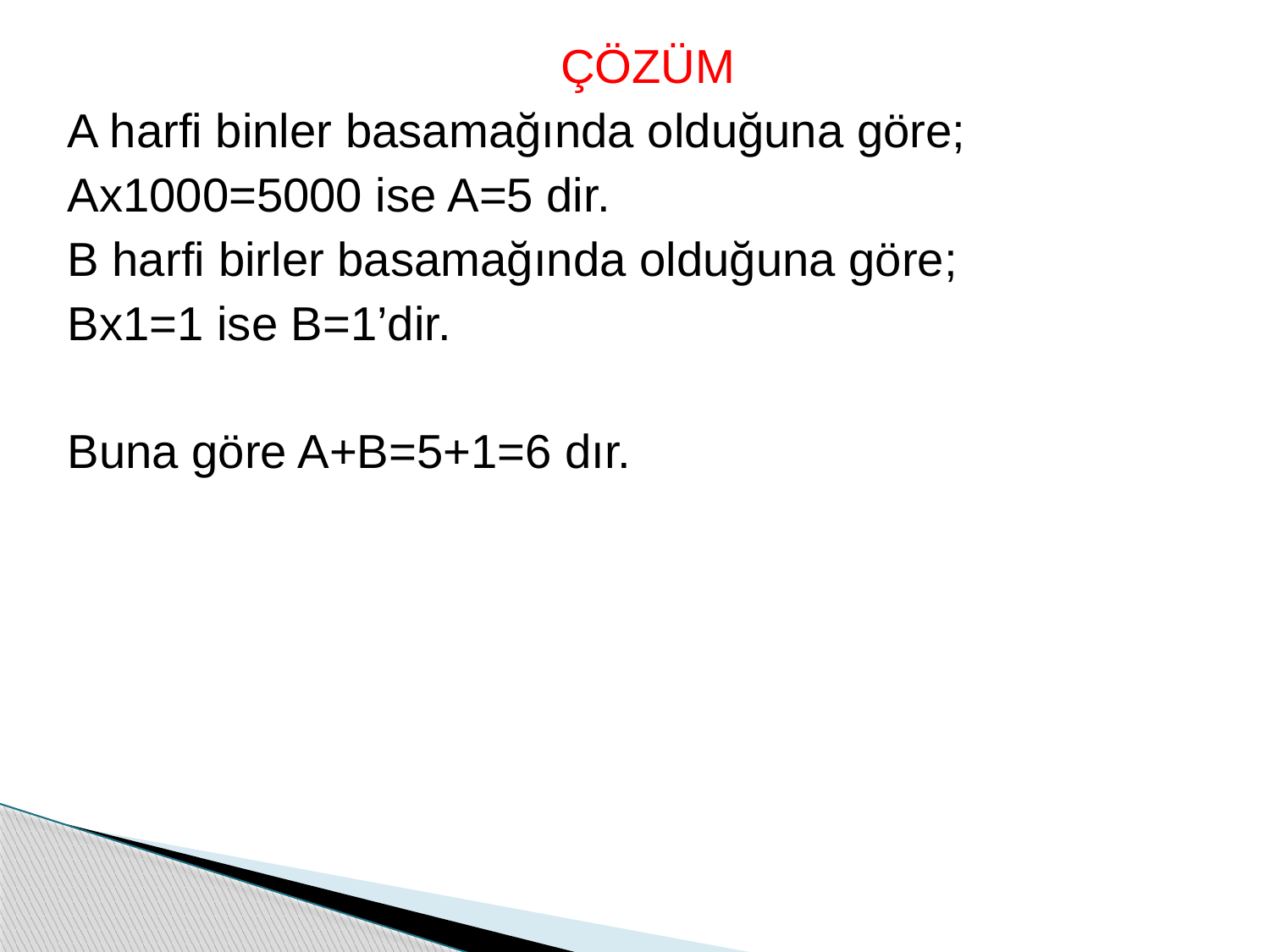

ÇÖZÜM
A harfi binler basamağında olduğuna göre;
Ax1000=5000 ise A=5 dir.
B harfi birler basamağında olduğuna göre;
Bx1=1 ise B=1’dir.

Buna göre A+B=5+1=6 dır.